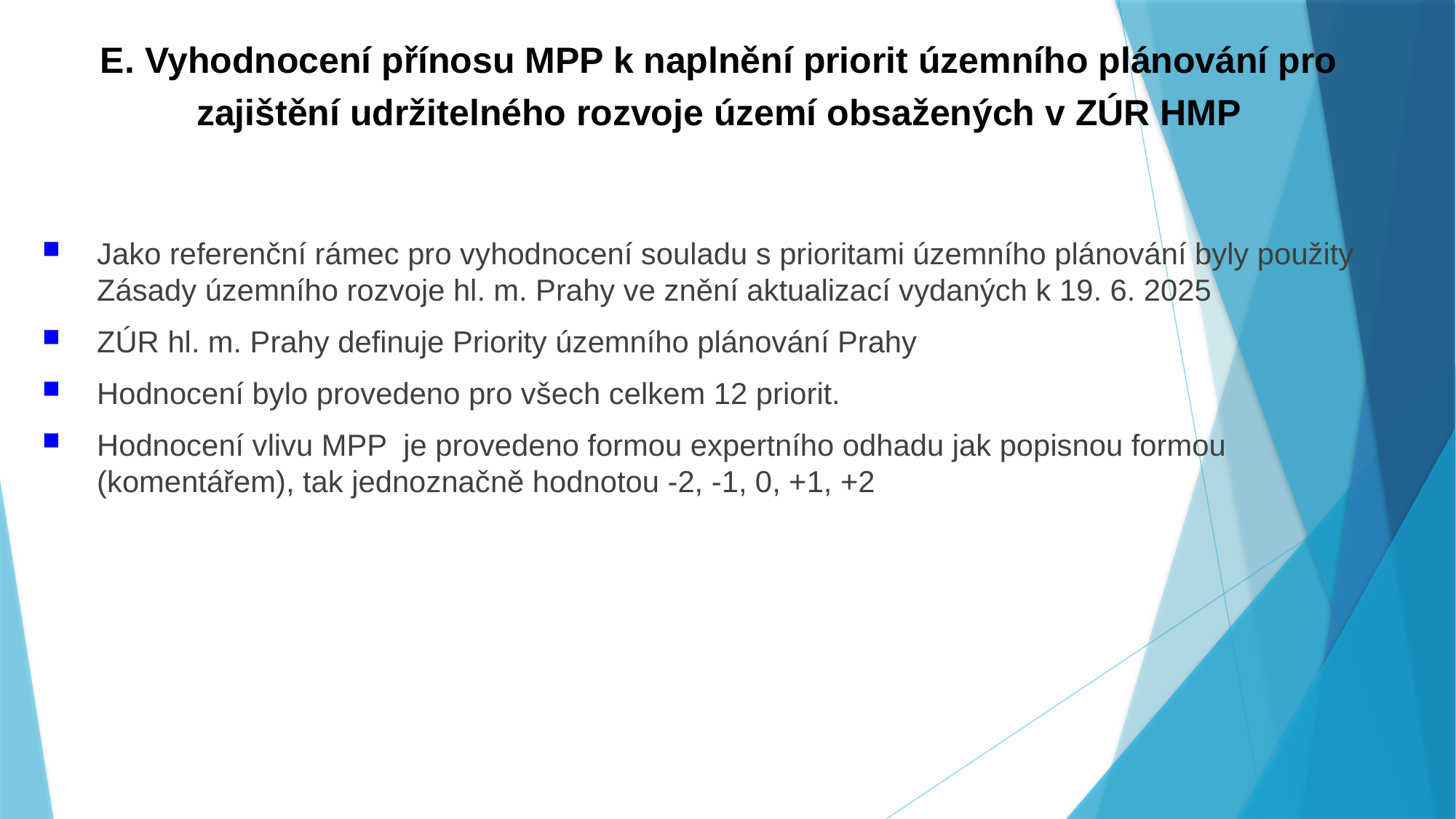

# E. Vyhodnocení přínosu MPP k naplnění priorit územního plánování pro zajištění udržitelného rozvoje území obsažených v ZÚR HMP
Jako referenční rámec pro vyhodnocení souladu s prioritami územního plánování byly použity Zásady územního rozvoje hl. m. Prahy ve znění aktualizací vydaných k 19. 6. 2025
ZÚR hl. m. Prahy definuje Priority územního plánování Prahy
Hodnocení bylo provedeno pro všech celkem 12 priorit.
Hodnocení vlivu MPP  je provedeno formou expertního odhadu jak popisnou formou (komentářem), tak jednoznačně hodnotou -2, -1, 0, +1, +2